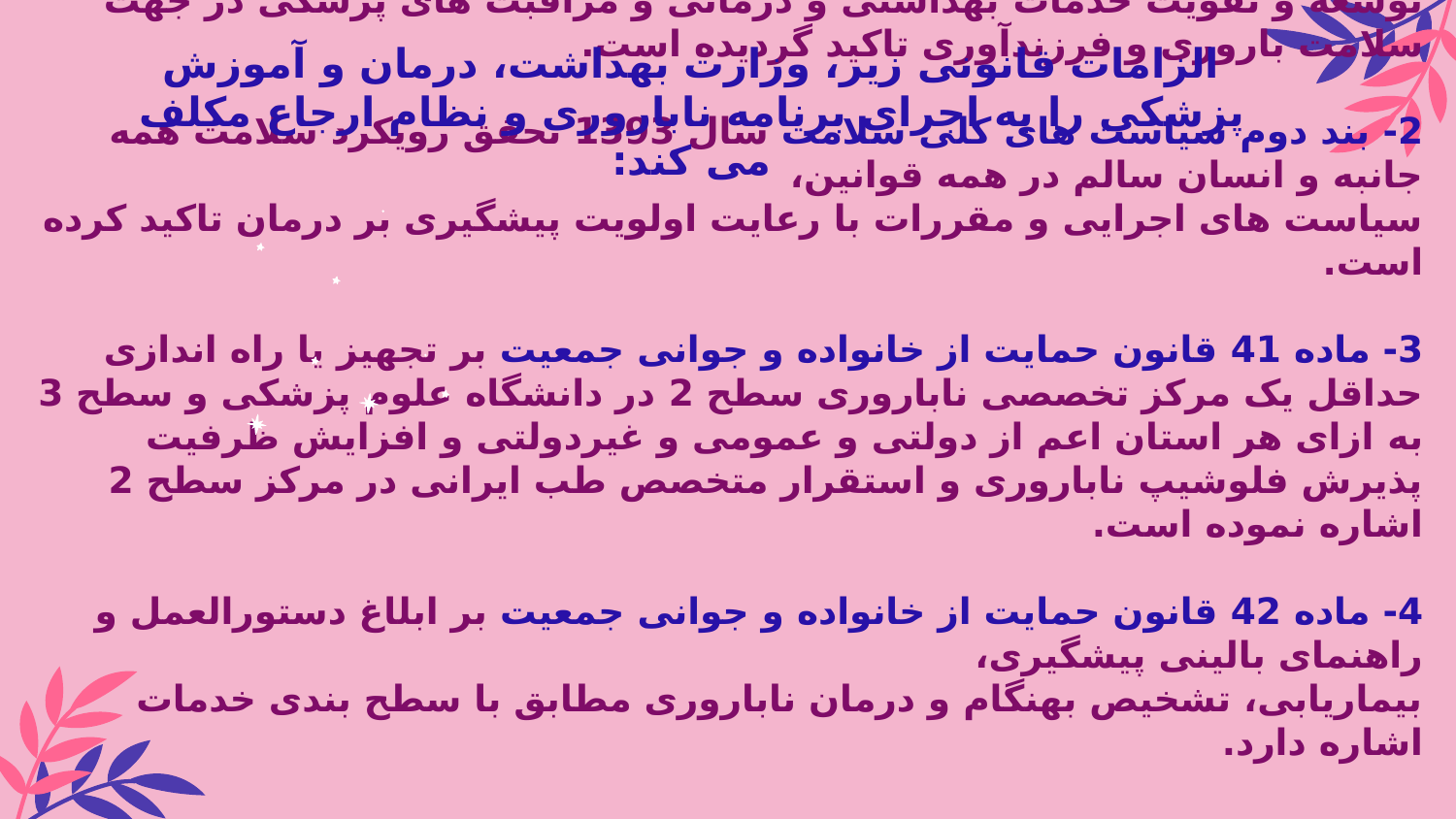

الزامات قانونی زیر، وزارت بهداشت، درمان و آموزش پزشکی را به اجرای برنامه ناباروری و نظام ارجاع مکلف می کند:

# 1- بند اول و سوم و چهارم سیاست های کلی جمعیت سال 1393 که در آن به ارتقاء پویایی، بالندگی و جوانی جمعیت، افزایش نرخ باروری کلی به بیش از سطح جانشینی، ایجاد پوشش بیمه ای مناسب برای زنان و مردان نابارور، توسعه و تقویت خدمات بهداشتی و درمانی و مراقبت های پزشکی در جهت سلامت باروری و فرزندآوری تاکید گردیده است. 2- بند دوم سیاست های کلی سلامت سال 1393 تحقق رویکرد سلامت همه جانبه و انسان سالم در همه قوانین، سیاست های اجرایی و مقررات با رعایت اولویت پیشگیری بر درمان تاکید کرده است. 3- ماده 41 قانون حمایت از خانواده و جوانی جمعیت بر تجهیز یا راه اندازی حداقل یک مرکز تخصصی ناباروری سطح 2 در دانشگاه علوم پزشکی و سطح 3 به ازای هر استان اعم از دولتی و عمومی و غیردولتی و افزایش ظرفیت پذیرش فلوشیپ ناباروری و استقرار متخصص طب ایرانی در مرکز سطح 2 اشاره نموده است. 4- ماده 42 قانون حمایت از خانواده و جوانی جمعیت بر ابلاغ دستورالعمل و راهنمای بالینی پیشگیری، بیماریابی، تشخیص بهنگام و درمان ناباروری مطابق با سطح بندی خدمات اشاره دارد.